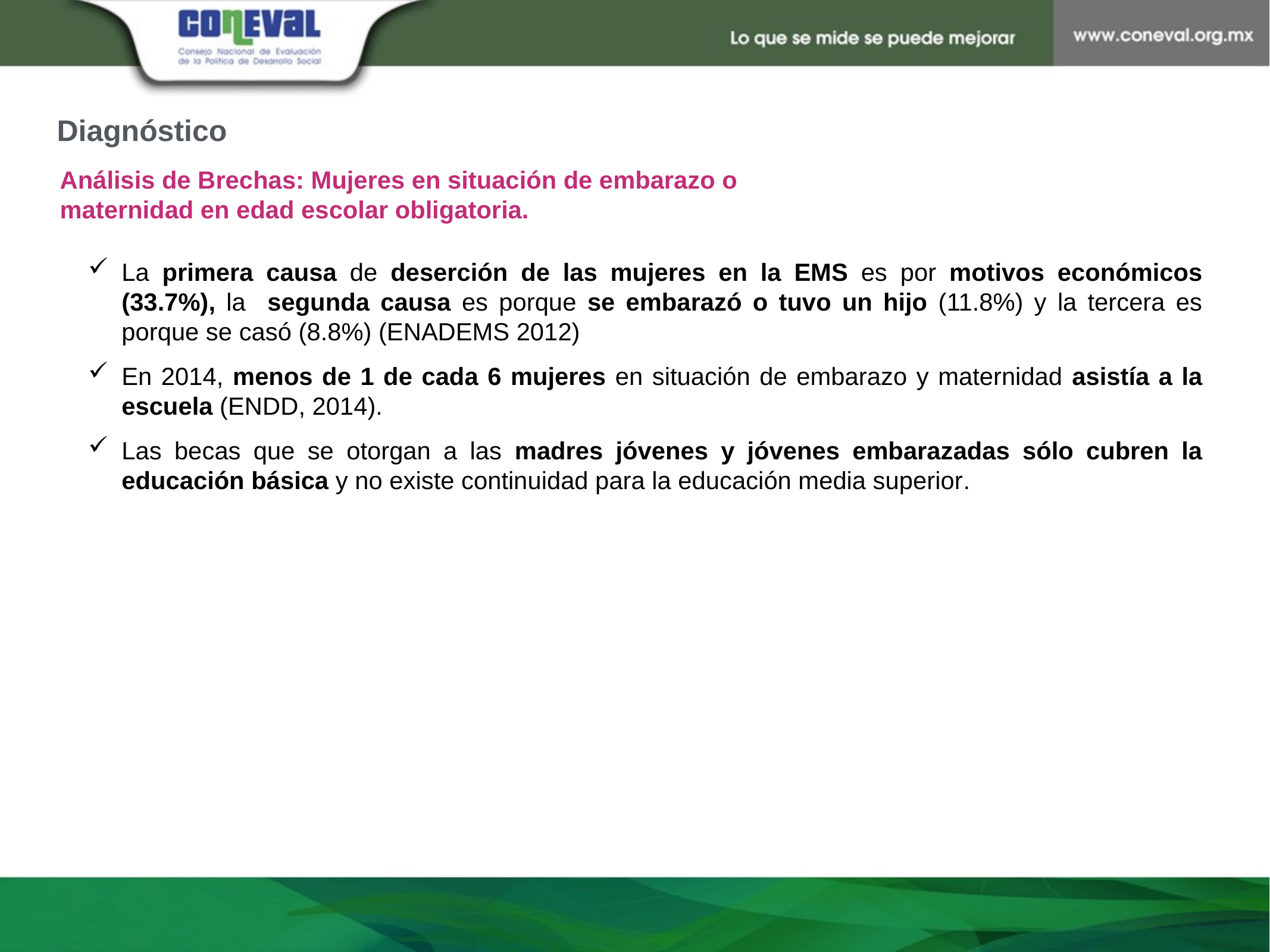

Diagnóstico
Análisis de Brechas: Mujeres en situación de embarazo o maternidad en edad escolar obligatoria.
La primera causa de deserción de las mujeres en la EMS es por motivos económicos (33.7%), la  segunda causa es porque se embarazó o tuvo un hijo (11.8%) y la tercera es porque se casó (8.8%) (ENADEMS 2012)
En 2014, menos de 1 de cada 6 mujeres en situación de embarazo y maternidad asistía a la escuela (ENDD, 2014).
Las becas que se otorgan a las madres jóvenes y jóvenes embarazadas sólo cubren la educación básica y no existe continuidad para la educación media superior.